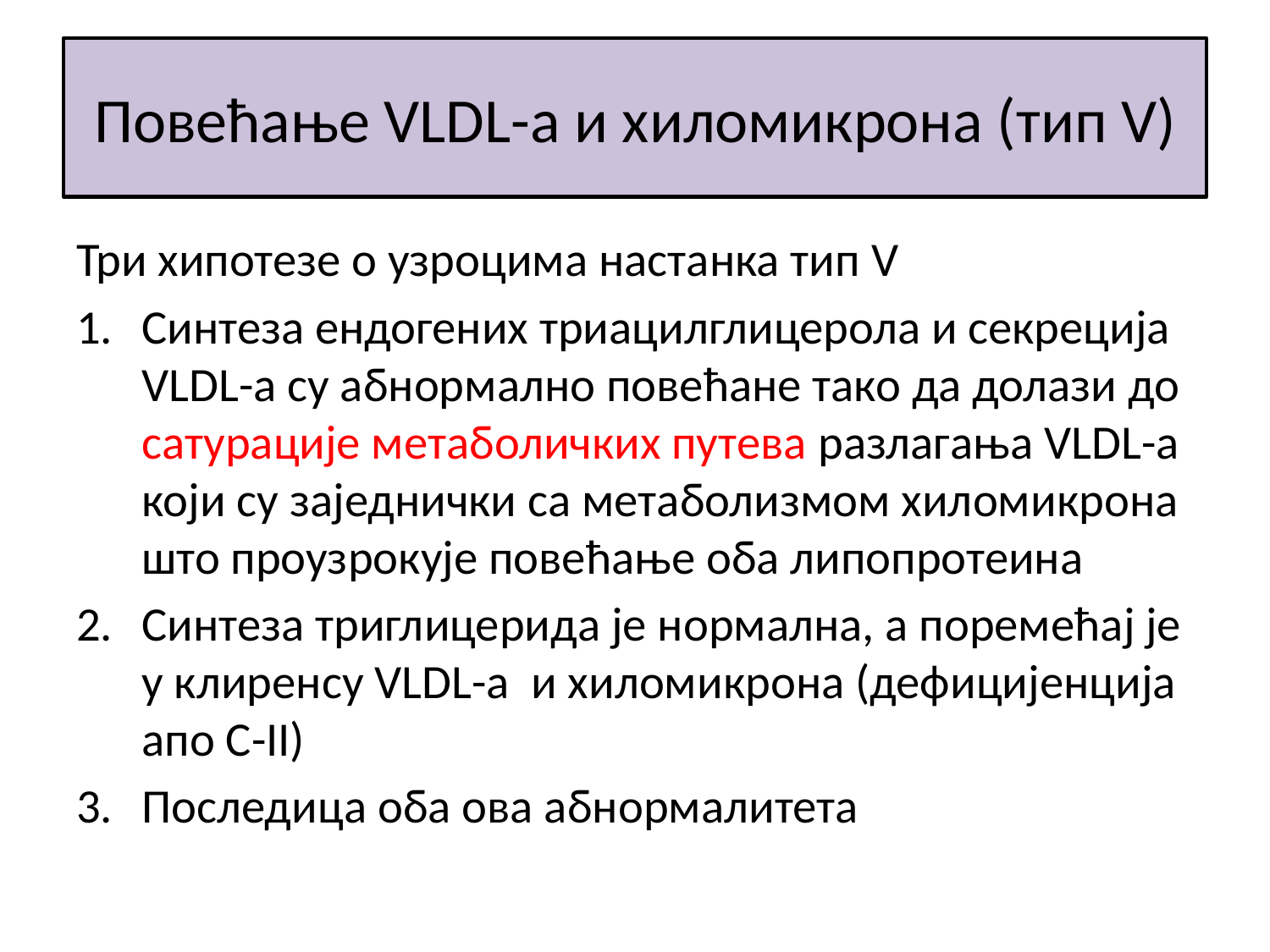

# Повећање VLDL-a и хиломикрона (тип V)
Три хипотезе о узроцима настанка тип V
Синтеза ендогених триацилглицерола и секреција VLDL-a су абнормално повећане тако да долази до сатурације метаболичких путева разлагања VLDL-a који су заједнички са метаболизмом хиломикрона што проузрокује повећање оба липопротеина
Синтеза триглицерида је нормална, а поремећај је у клиренсу VLDL-a  и хиломикрона (дефицијенција апо С-II)
Последица оба ова абнормалитета